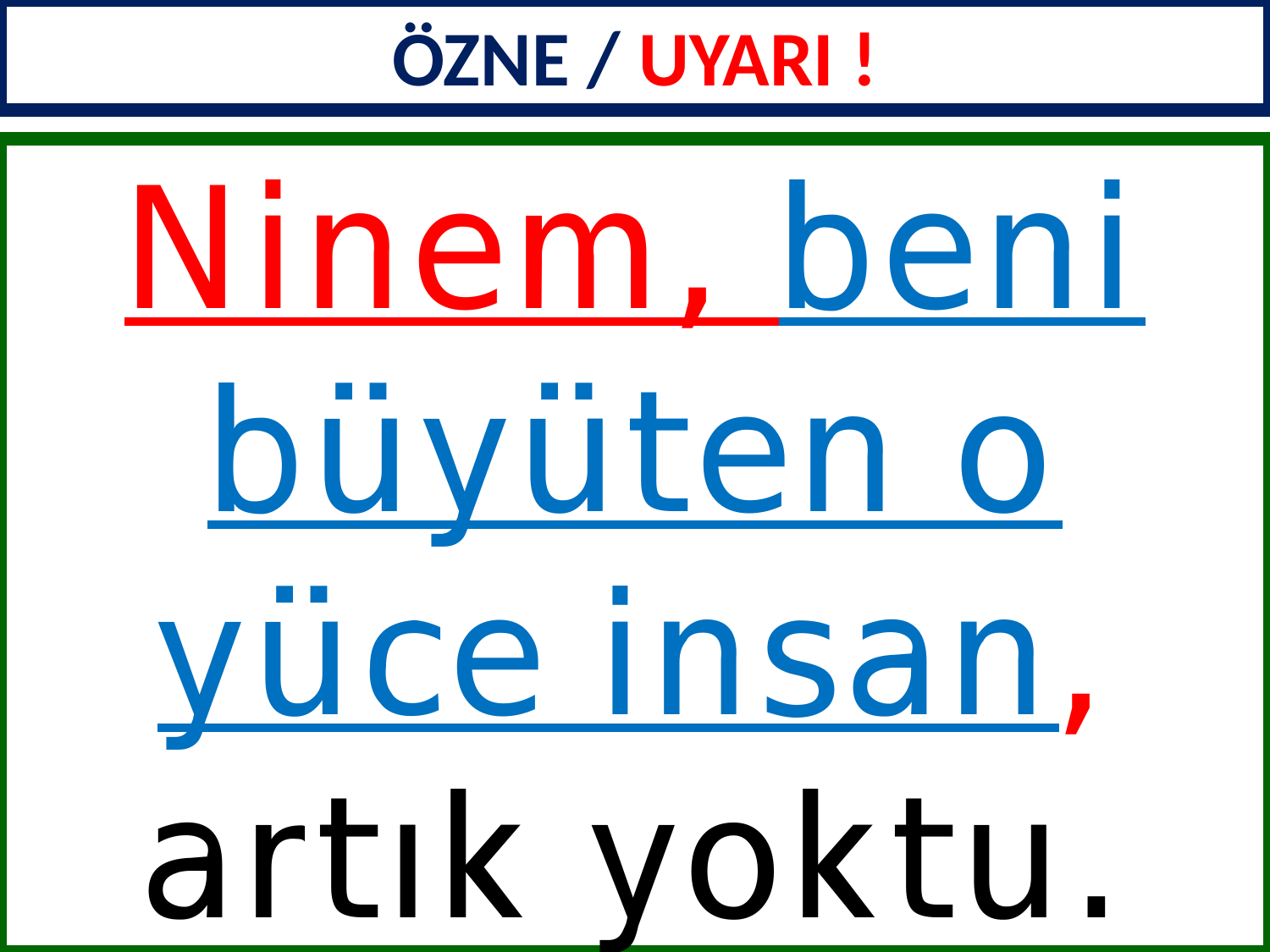

ÖZNE / UYARI !
Ninem, beni büyüten o yüce insan, artık yoktu.